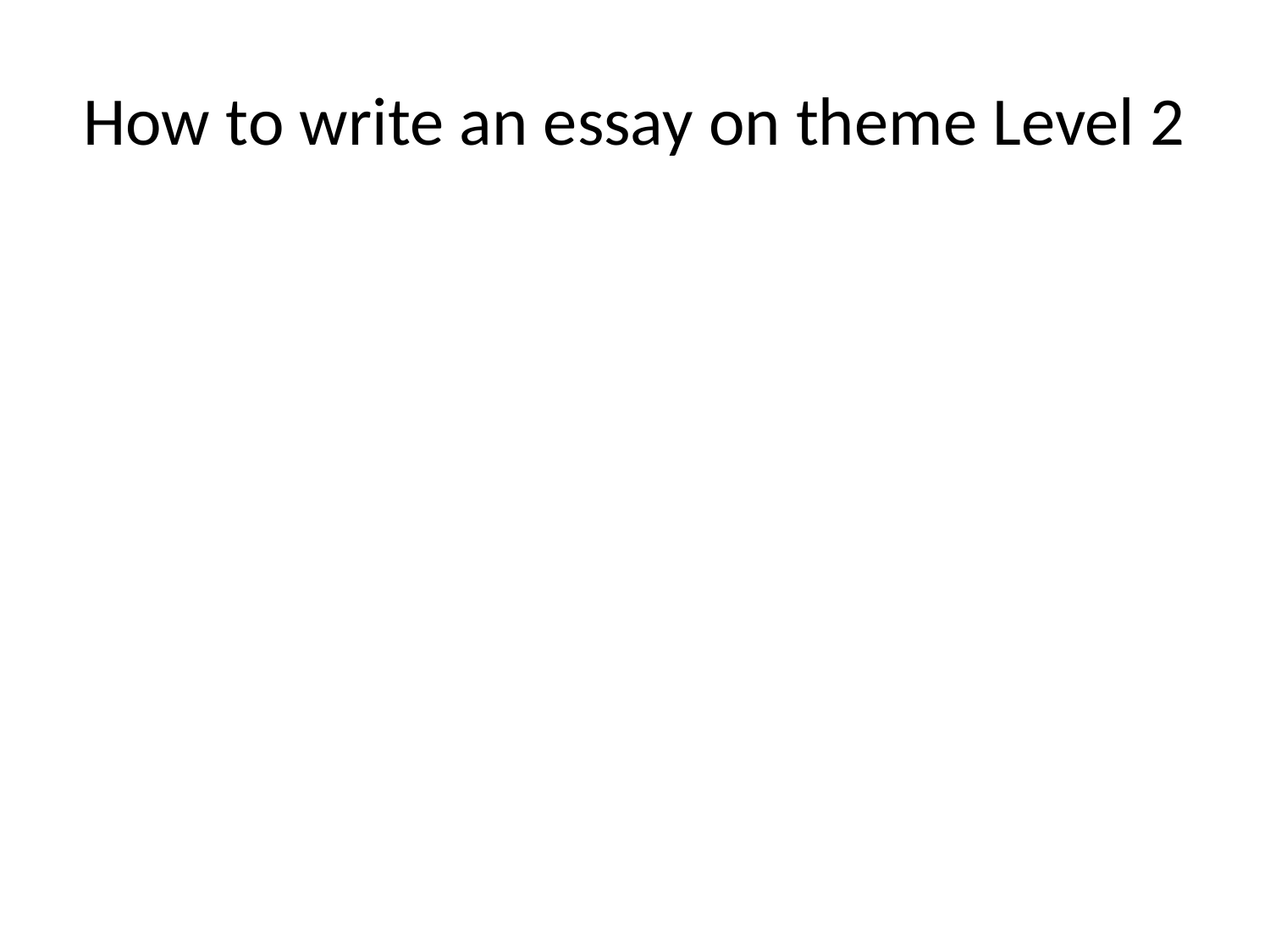

# How to write an essay on theme Level 2